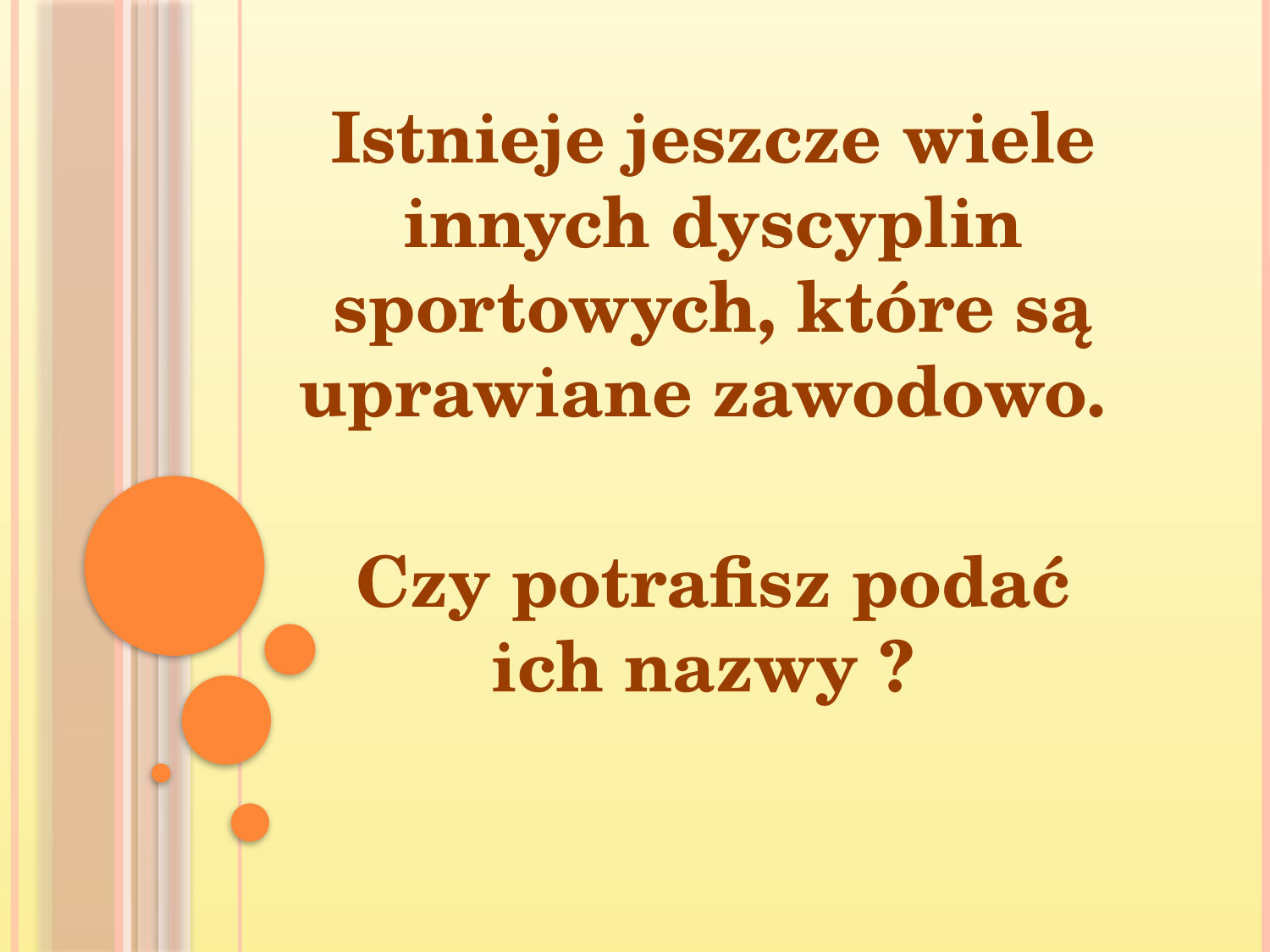

Istnieje jeszcze wiele innych dyscyplin sportowych, które są uprawiane zawodowo.

Czy potrafisz podać ich nazwy ?
#